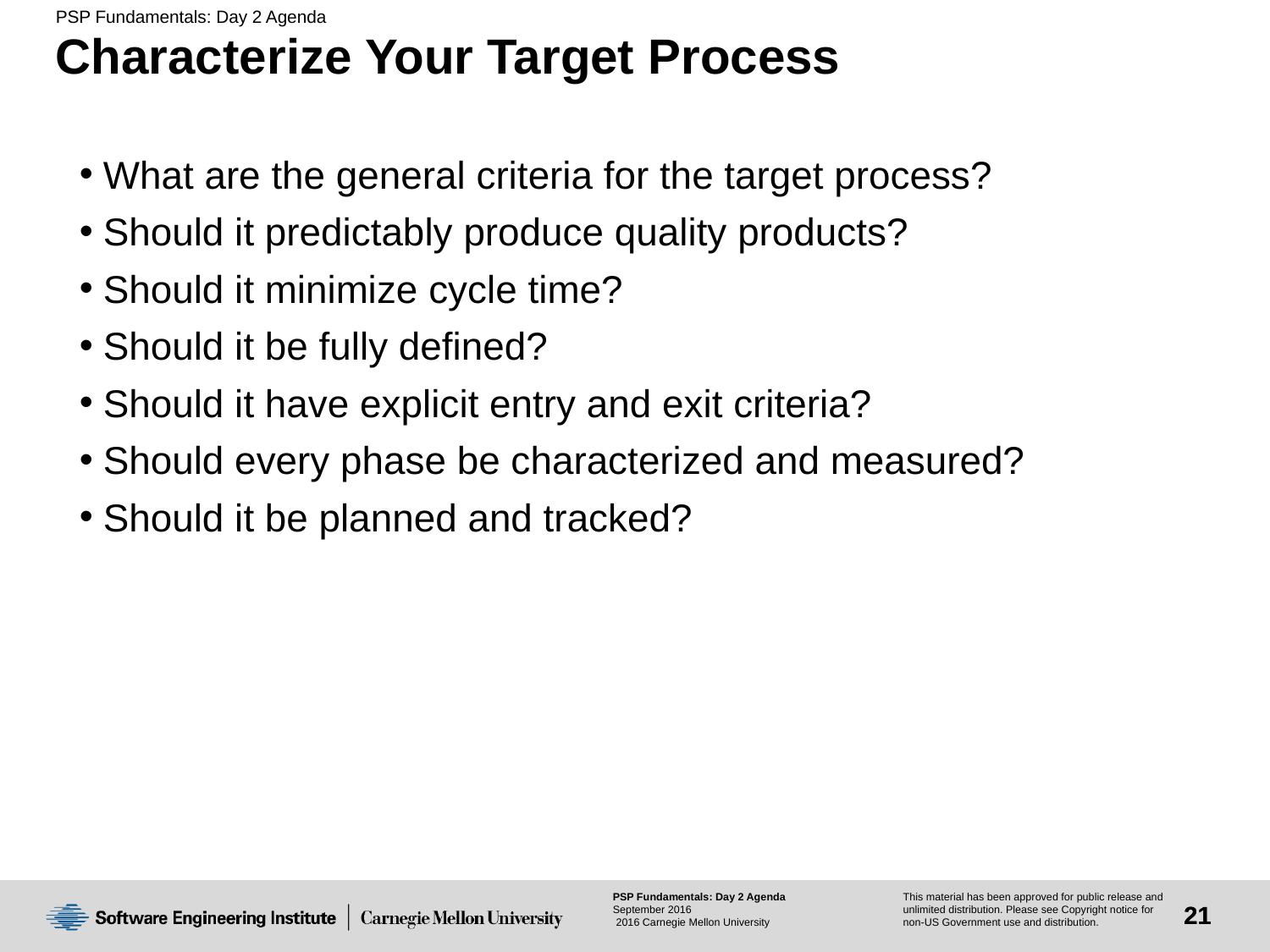

# Characterize Your Target Process
What are the general criteria for the target process?
Should it predictably produce quality products?
Should it minimize cycle time?
Should it be fully defined?
Should it have explicit entry and exit criteria?
Should every phase be characterized and measured?
Should it be planned and tracked?